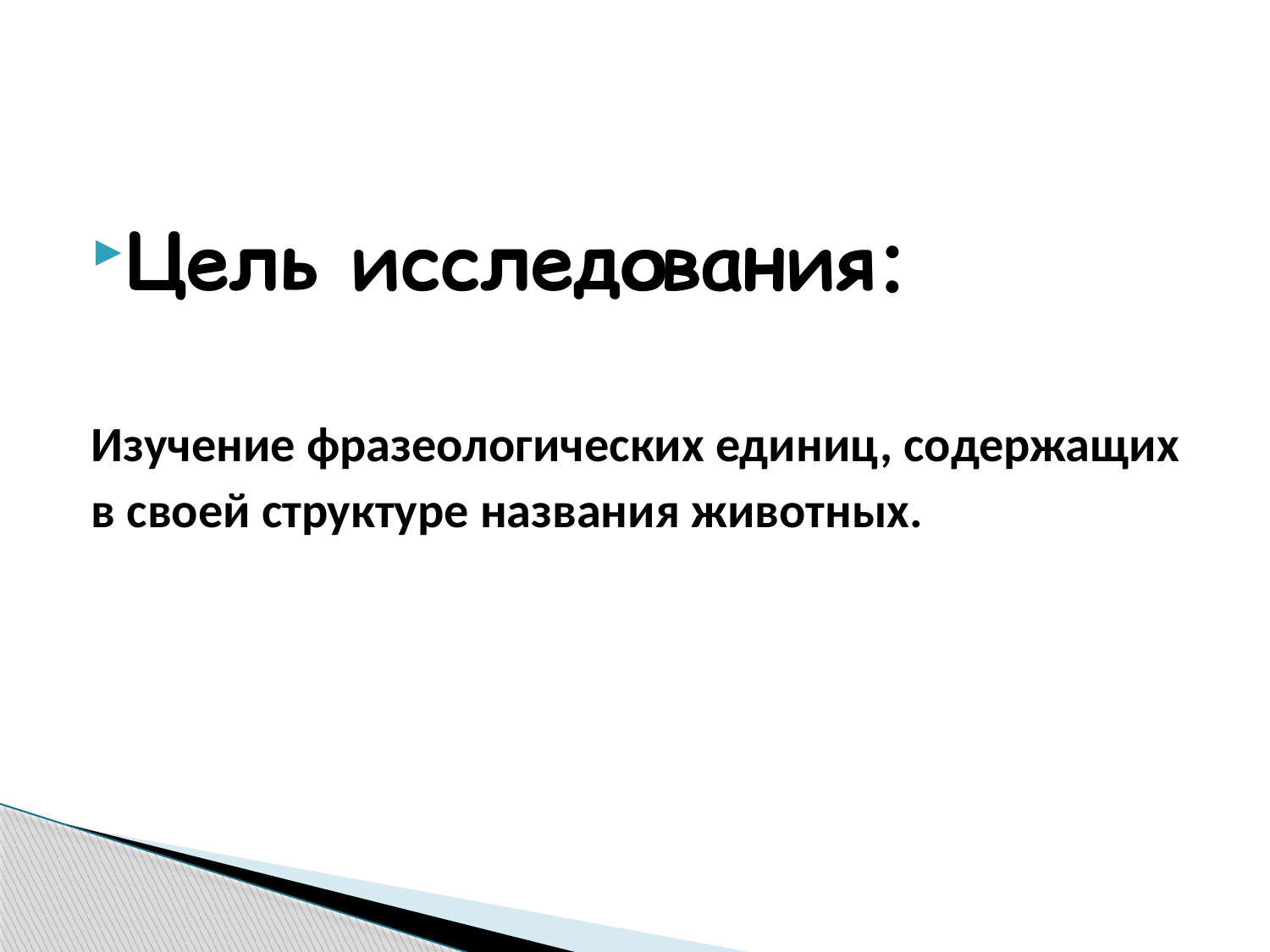

#
Цель исследования:

Изучение фразеологических единиц, содержащих
в своей структуре названия животных.